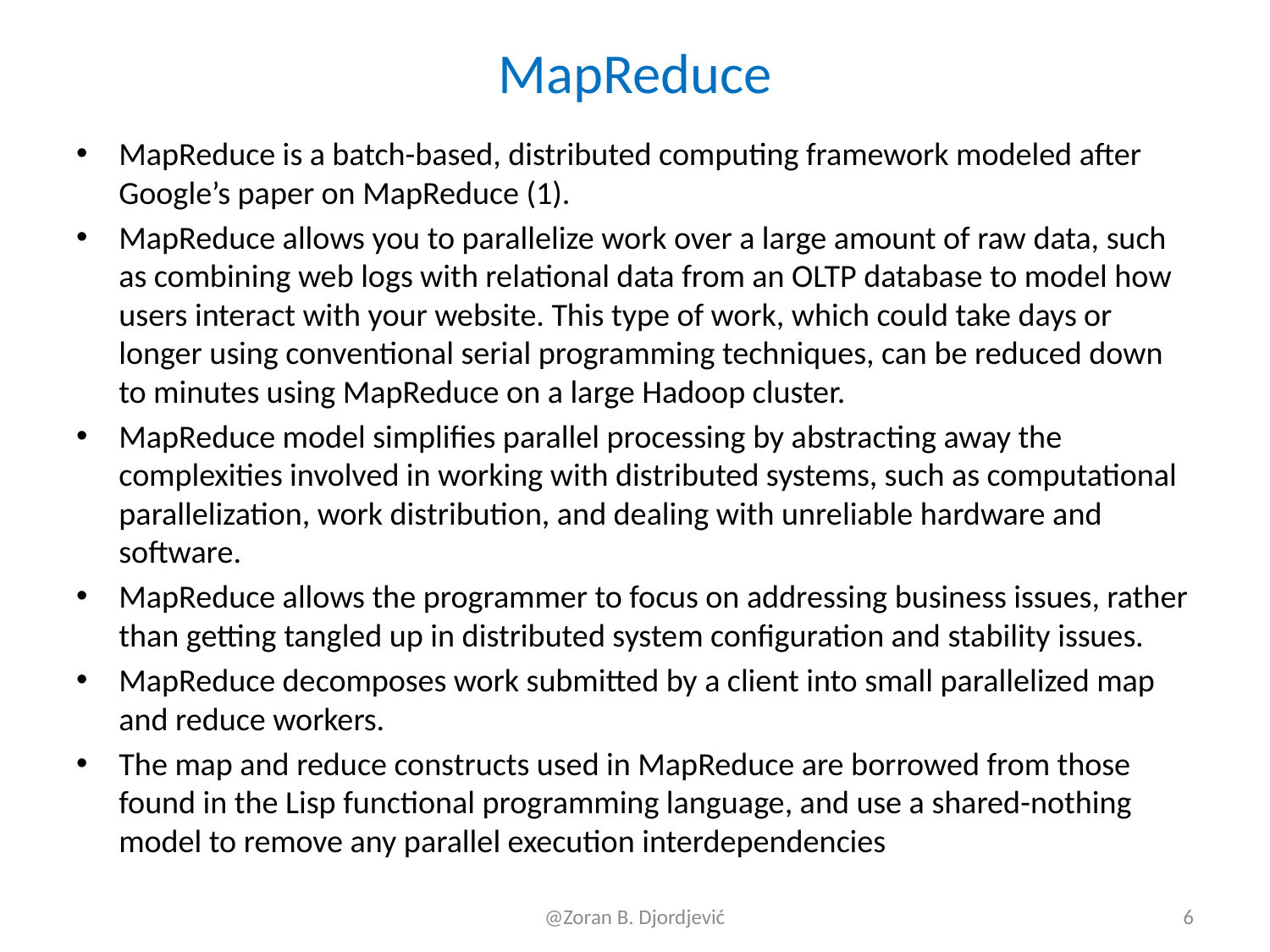

# MapReduce
MapReduce is a batch-based, distributed computing framework modeled after Google’s paper on MapReduce (1).
MapReduce allows you to parallelize work over a large amount of raw data, such as combining web logs with relational data from an OLTP database to model how users interact with your website. This type of work, which could take days or longer using conventional serial programming techniques, can be reduced down to minutes using MapReduce on a large Hadoop cluster.
MapReduce model simplifies parallel processing by abstracting away the complexities involved in working with distributed systems, such as computational parallelization, work distribution, and dealing with unreliable hardware and software.
MapReduce allows the programmer to focus on addressing business issues, rather than getting tangled up in distributed system configuration and stability issues.
MapReduce decomposes work submitted by a client into small parallelized map and reduce workers.
The map and reduce constructs used in MapReduce are borrowed from those found in the Lisp functional programming language, and use a shared-nothing model to remove any parallel execution interdependencies
@Zoran B. Djordjević
6